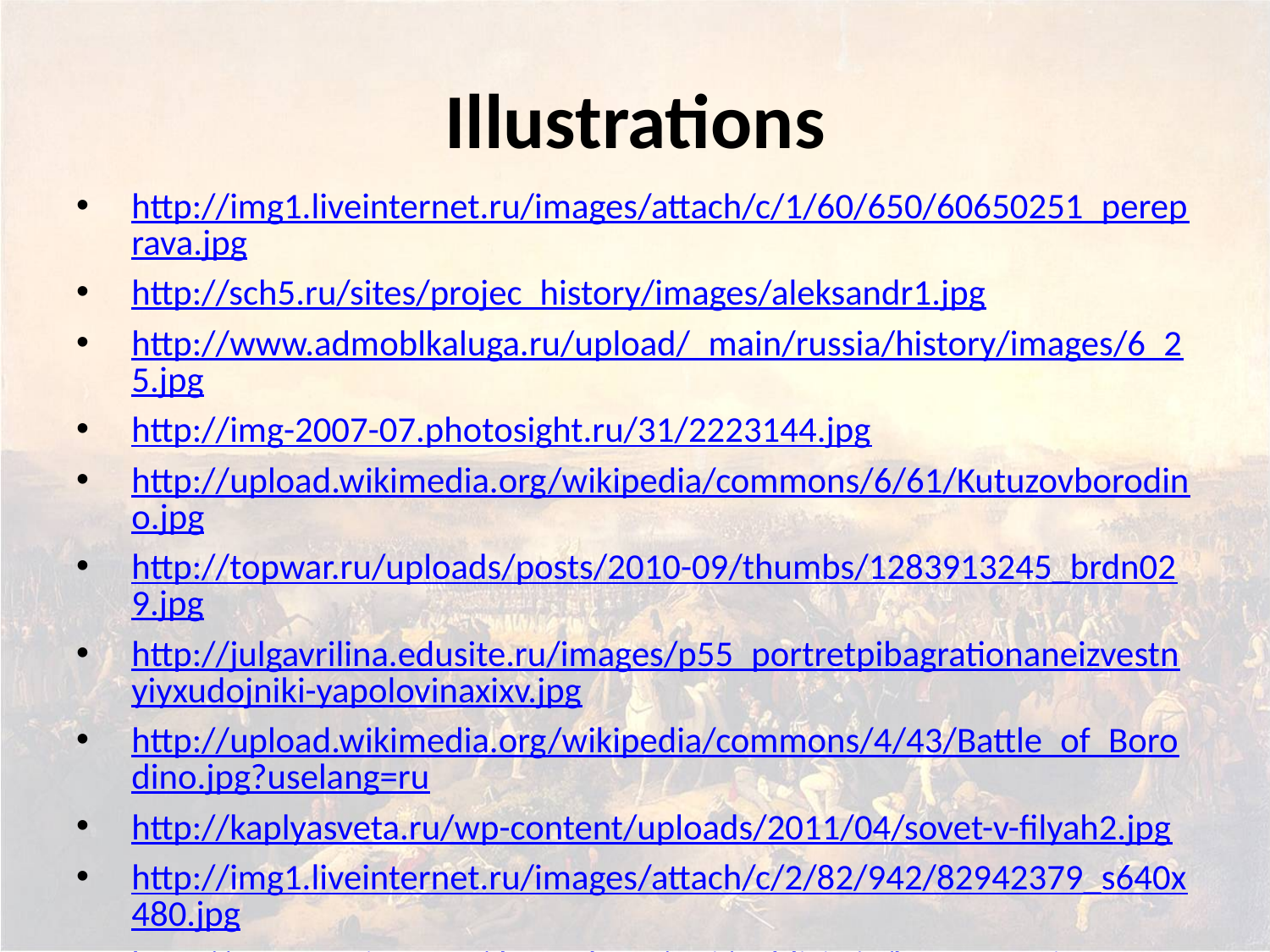

# Illustrations
http://img1.liveinternet.ru/images/attach/c/1/60/650/60650251_pereprava.jpg
http://sch5.ru/sites/projec_history/images/aleksandr1.jpg
http://www.admoblkaluga.ru/upload/_main/russia/history/images/6_25.jpg
http://img-2007-07.photosight.ru/31/2223144.jpg
http://upload.wikimedia.org/wikipedia/commons/6/61/Kutuzovborodino.jpg
http://topwar.ru/uploads/posts/2010-09/thumbs/1283913245_brdn029.jpg
http://julgavrilina.edusite.ru/images/p55_portretpibagrationaneizvestnyiyxudojniki-yapolovinaxixv.jpg
http://upload.wikimedia.org/wikipedia/commons/4/43/Battle_of_Borodino.jpg?uselang=ru
http://kaplyasveta.ru/wp-content/uploads/2011/04/sovet-v-filyah2.jpg
http://img1.liveinternet.ru/images/attach/c/2/82/942/82942379_s640x480.jpg
http://www.runivers.ru/docandmat/smi/publicistic/lermontov.jpg
http://s10.rimg.info/97752df96b599b7431ed3db358b9f24a.gif
http://900igr.net/datai/literatura/Kutuzov/0018-024-Final-romana-i-vojny-dlja-Kutuzova.jpg
http://gameplay.pl/galeria/ilustracja/70_57265289.jpg